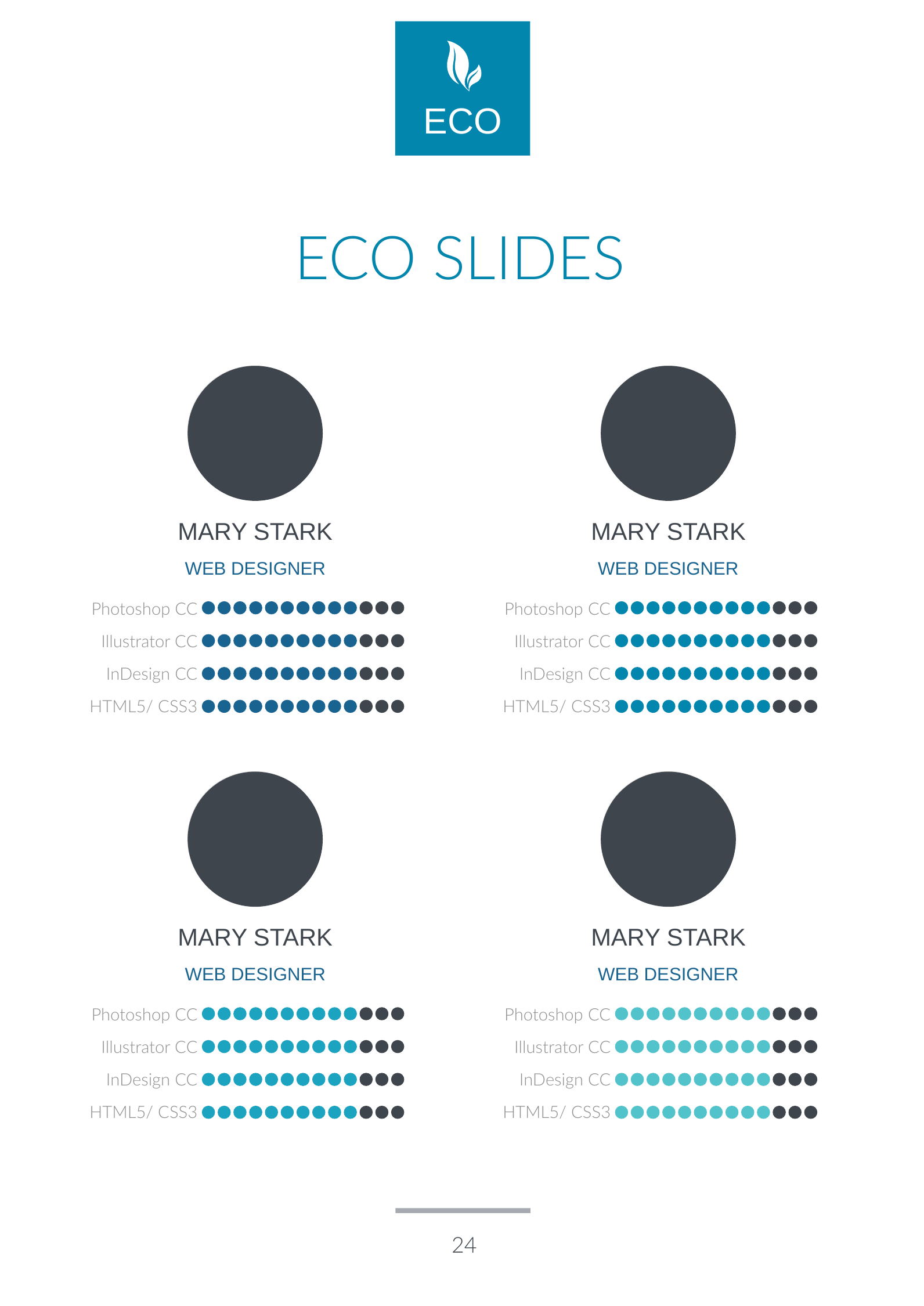

# ECO SLIDES

Mary Stark
Mary Stark
Web Designer
Web Designer
Photoshop CC
Illustrator CC
InDesign CC
HTML5/ CSS3
Photoshop CC
Illustrator CC
InDesign CC
HTML5/ CSS3

Mary Stark
Mary Stark
Web Designer
Web Designer
Photoshop CC
Illustrator CC
InDesign CC
HTML5/ CSS3
Photoshop CC
Illustrator CC
InDesign CC
HTML5/ CSS3

24